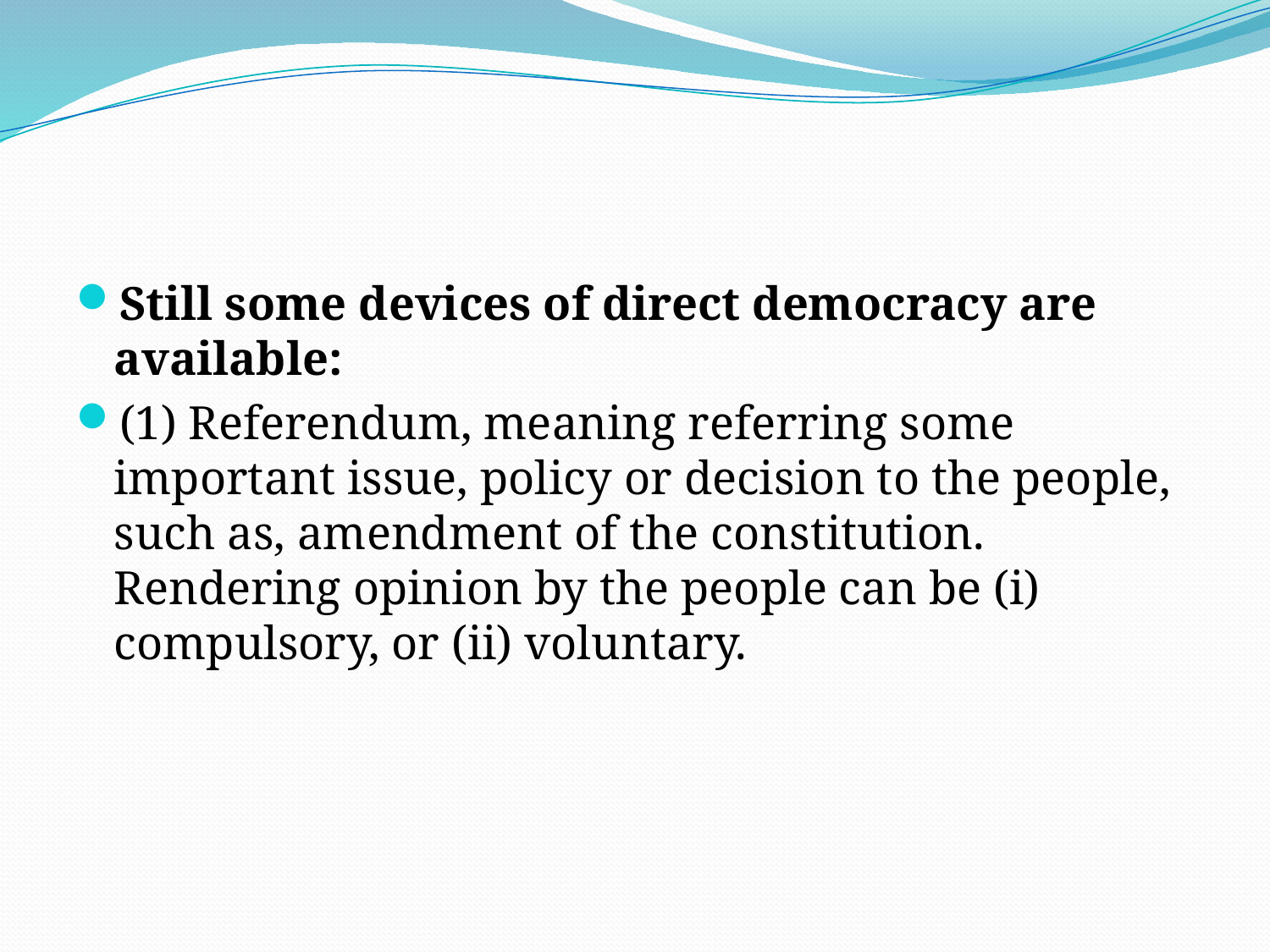

#
Still some devices of direct democracy are available:
(1) Referendum, meaning referring some important issue, policy or decision to the people, such as, amendment of the constitution. Rendering opinion by the people can be (i) compulsory, or (ii) voluntary.